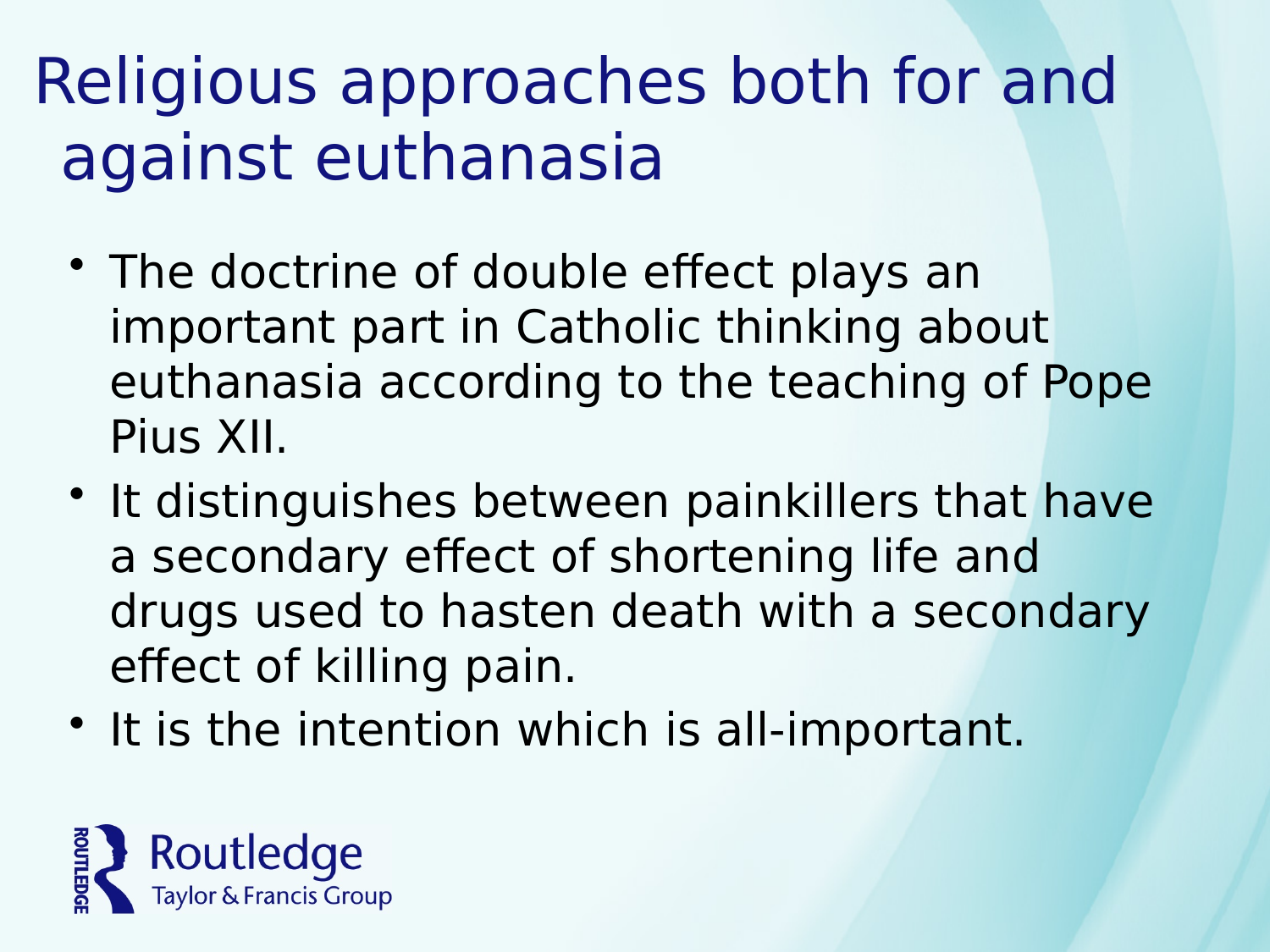

# Religious approaches both for and against euthanasia
The doctrine of double effect plays an important part in Catholic thinking about euthanasia according to the teaching of Pope Pius XII.
It distinguishes between painkillers that have a secondary effect of shortening life and drugs used to hasten death with a secondary effect of killing pain.
It is the intention which is all-important.